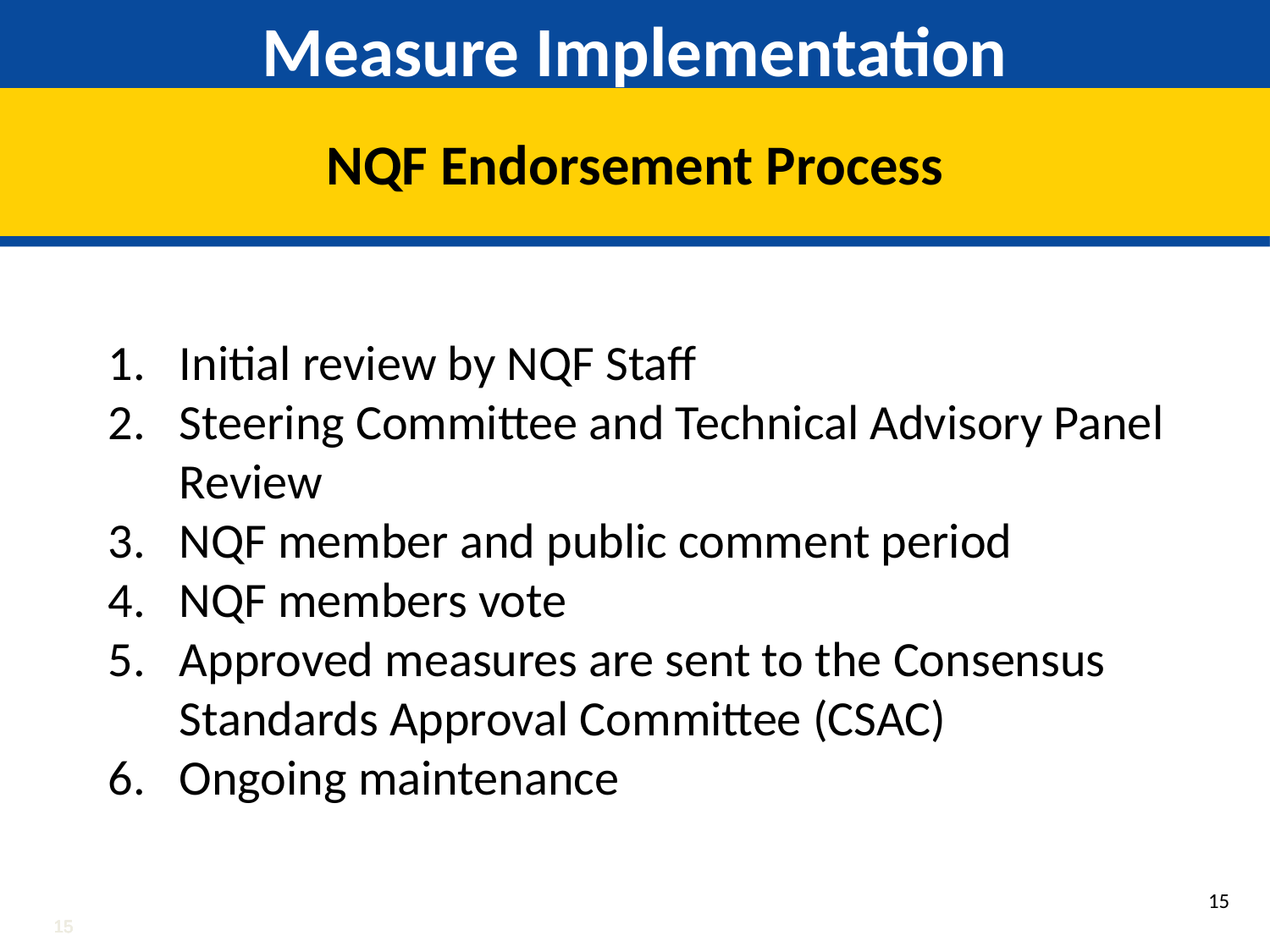

# Measure Implementation
NQF Endorsement Process
Initial review by NQF Staff
Steering Committee and Technical Advisory Panel Review
NQF member and public comment period
NQF members vote
Approved measures are sent to the Consensus Standards Approval Committee (CSAC)
Ongoing maintenance
15
15
15
15
15
15